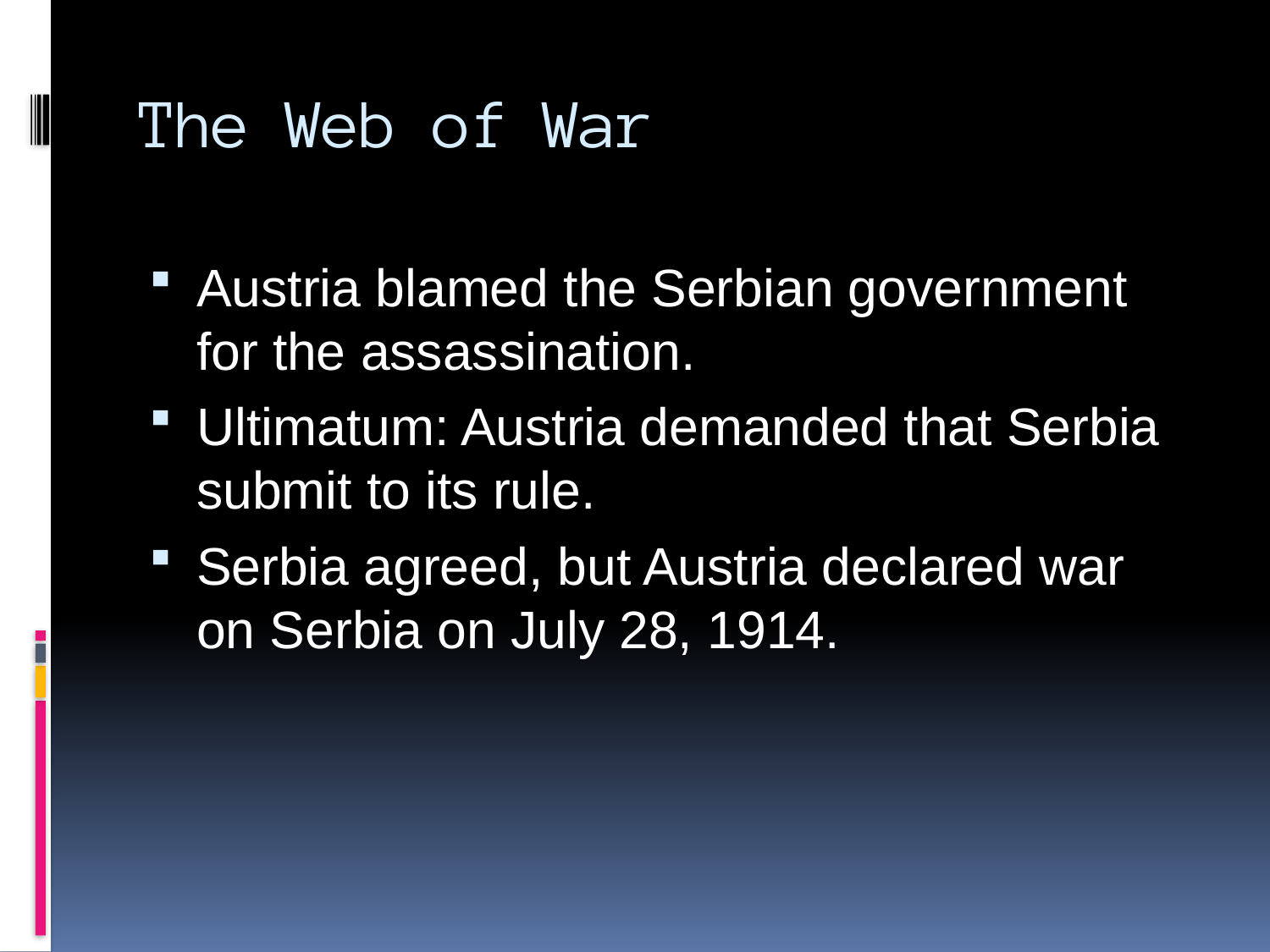

# The Web of War
Austria blamed the Serbian government for the assassination.
Ultimatum: Austria demanded that Serbia submit to its rule.
Serbia agreed, but Austria declared war on Serbia on July 28, 1914.